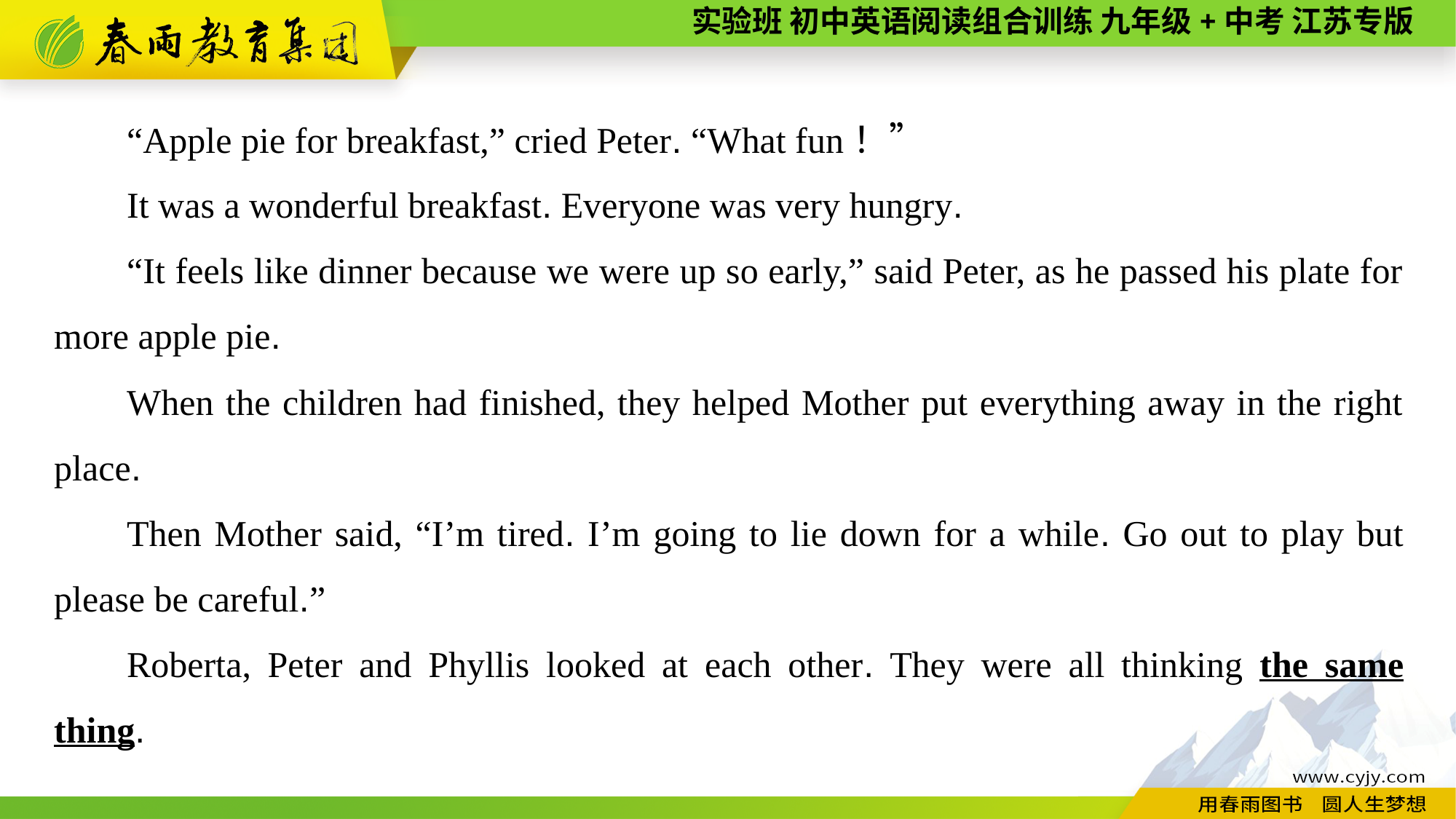

“Apple pie for breakfast,” cried Peter. “What fun！”
It was a wonderful breakfast. Everyone was very hungry.
“It feels like dinner because we were up so early,” said Peter, as he passed his plate for more apple pie.
When the children had finished, they helped Mother put everything away in the right place.
Then Mother said, “I’m tired. I’m going to lie down for a while. Go out to play but please be careful.”
Roberta, Peter and Phyllis looked at each other. They were all thinking the same thing.